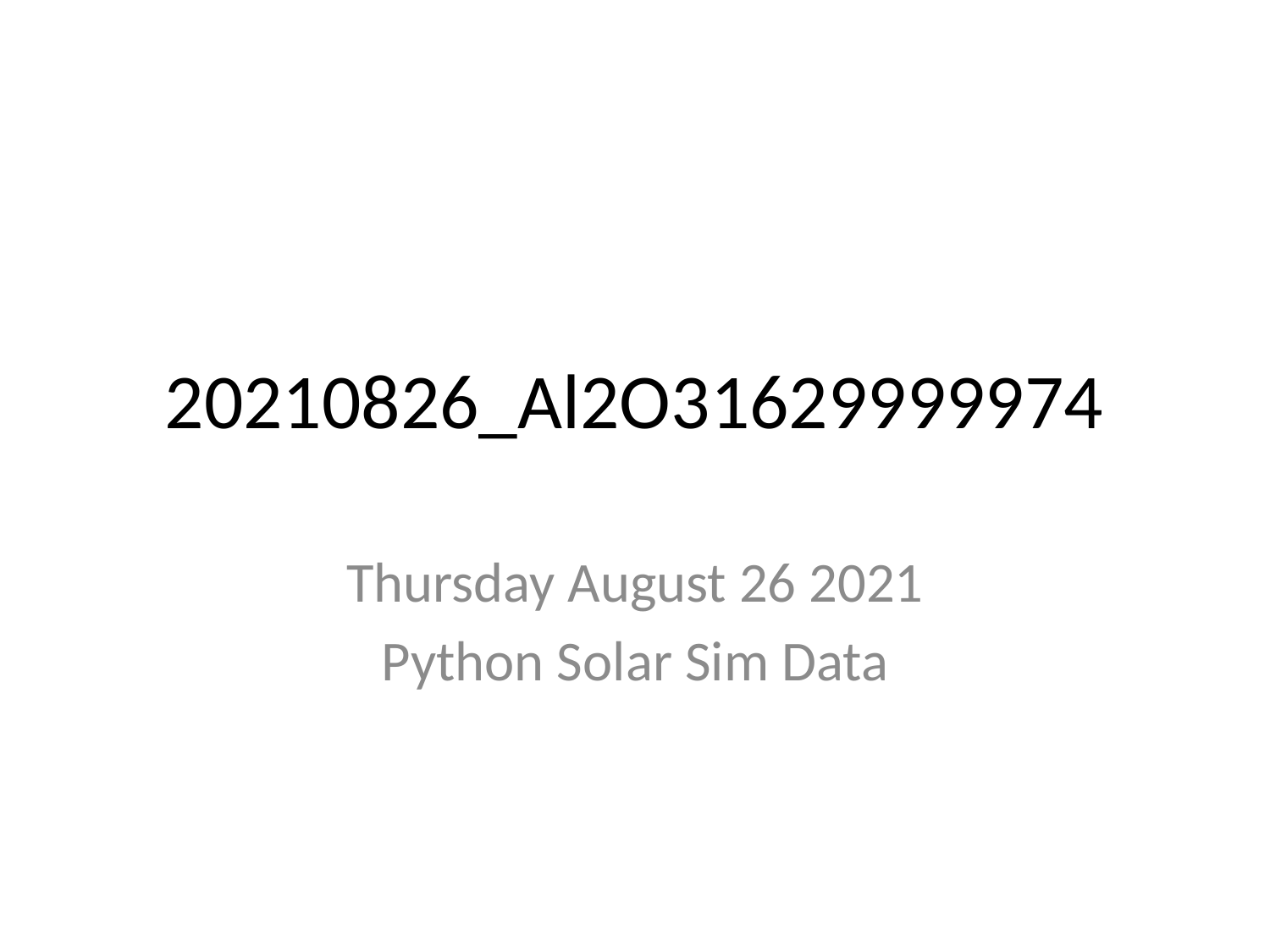

# 20210826_Al2O31629999974
Thursday August 26 2021
Python Solar Sim Data